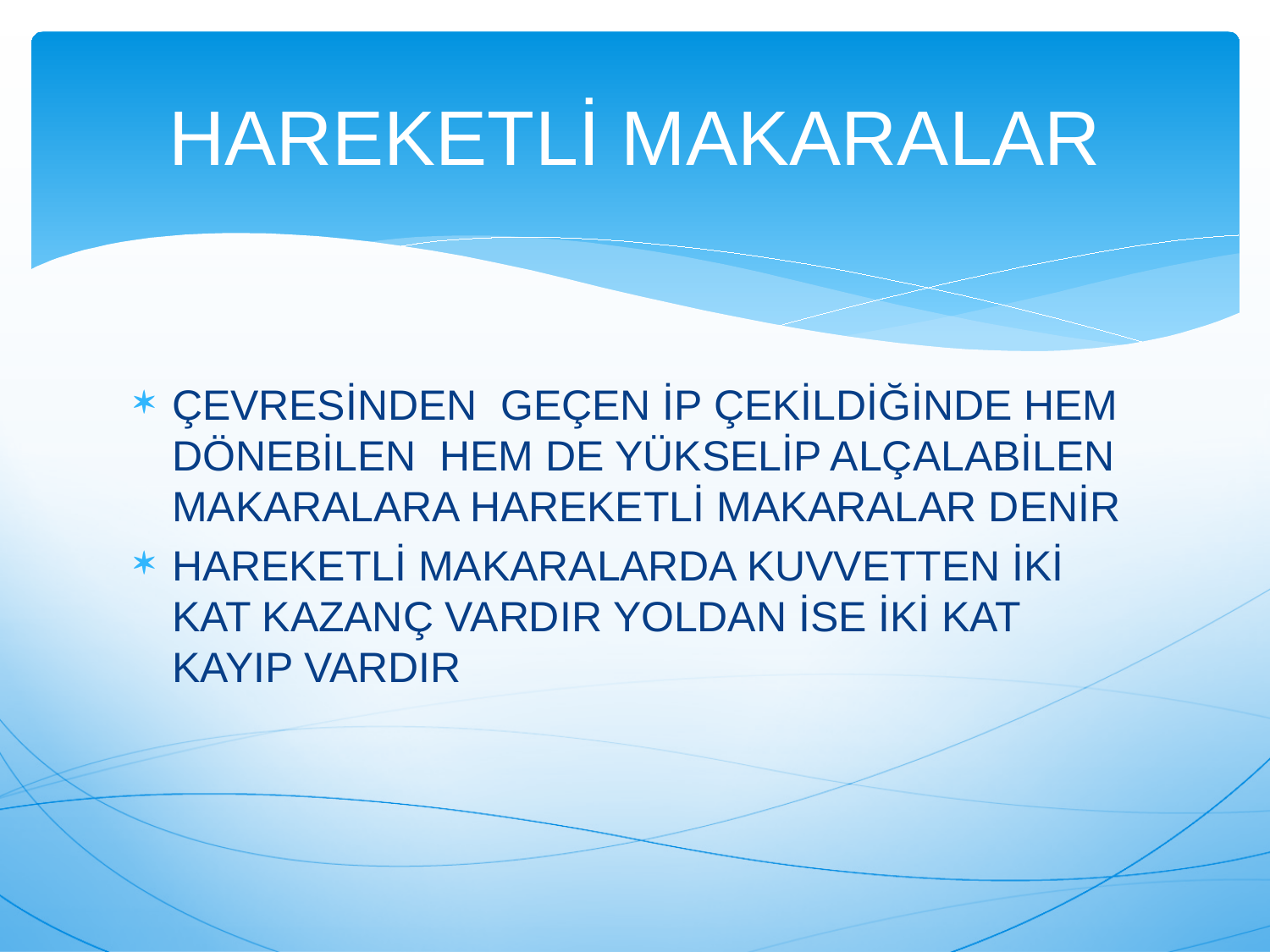

# HAREKETLİ MAKARALAR
ÇEVRESİNDEN  GEÇEN İP ÇEKİLDİĞİNDE HEM DÖNEBİLEN  HEM DE YÜKSELİP ALÇALABİLEN MAKARALARA HAREKETLİ MAKARALAR DENİR
HAREKETLİ MAKARALARDA KUVVETTEN İKİ KAT KAZANÇ VARDIR YOLDAN İSE İKİ KAT KAYIP VARDIR